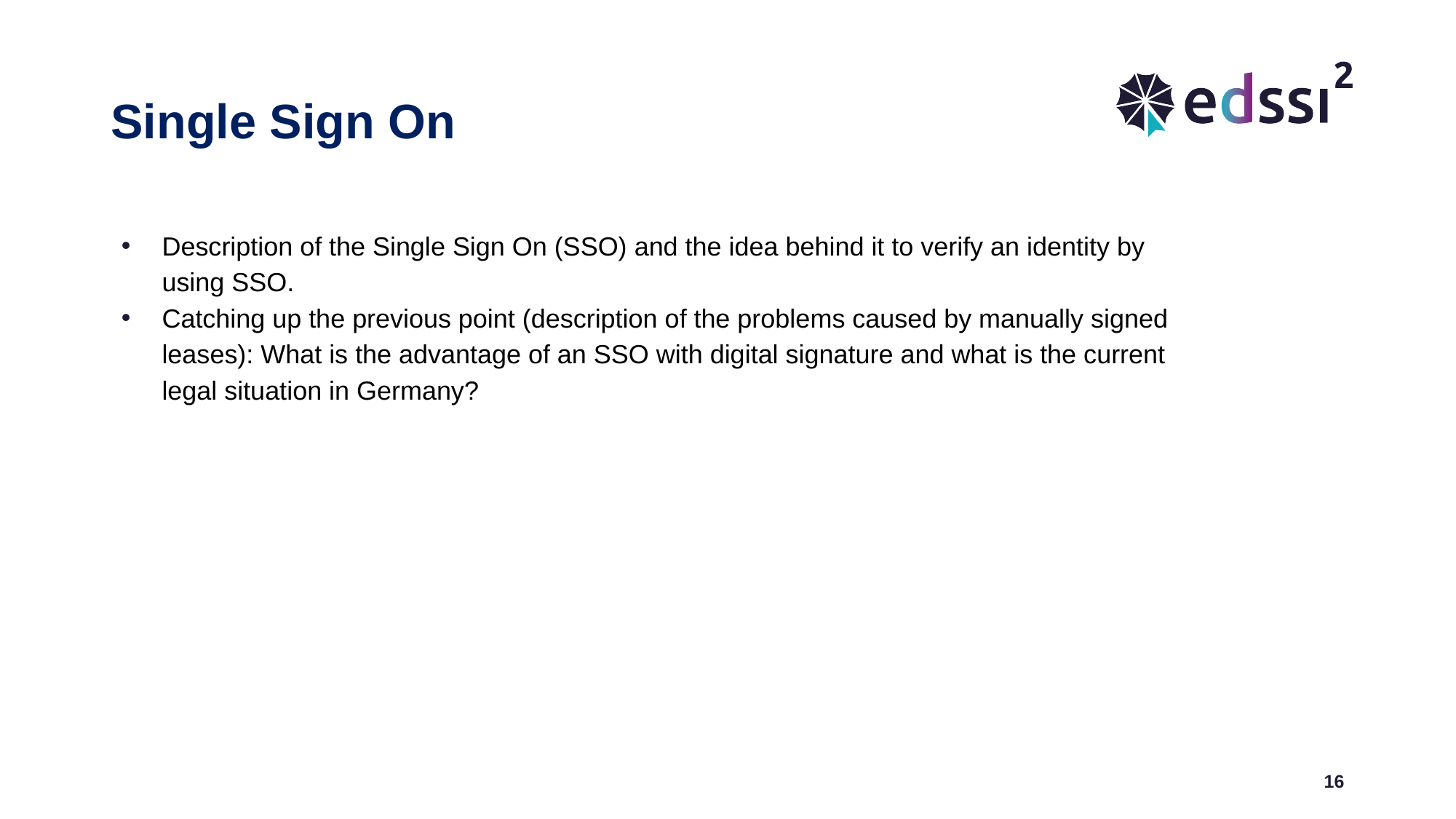

# Single Sign On
Description of the Single Sign On (SSO) and the idea behind it to verify an identity by using SSO.
Catching up the previous point (description of the problems caused by manually signed leases): What is the advantage of an SSO with digital signature and what is the current legal situation in Germany?

16